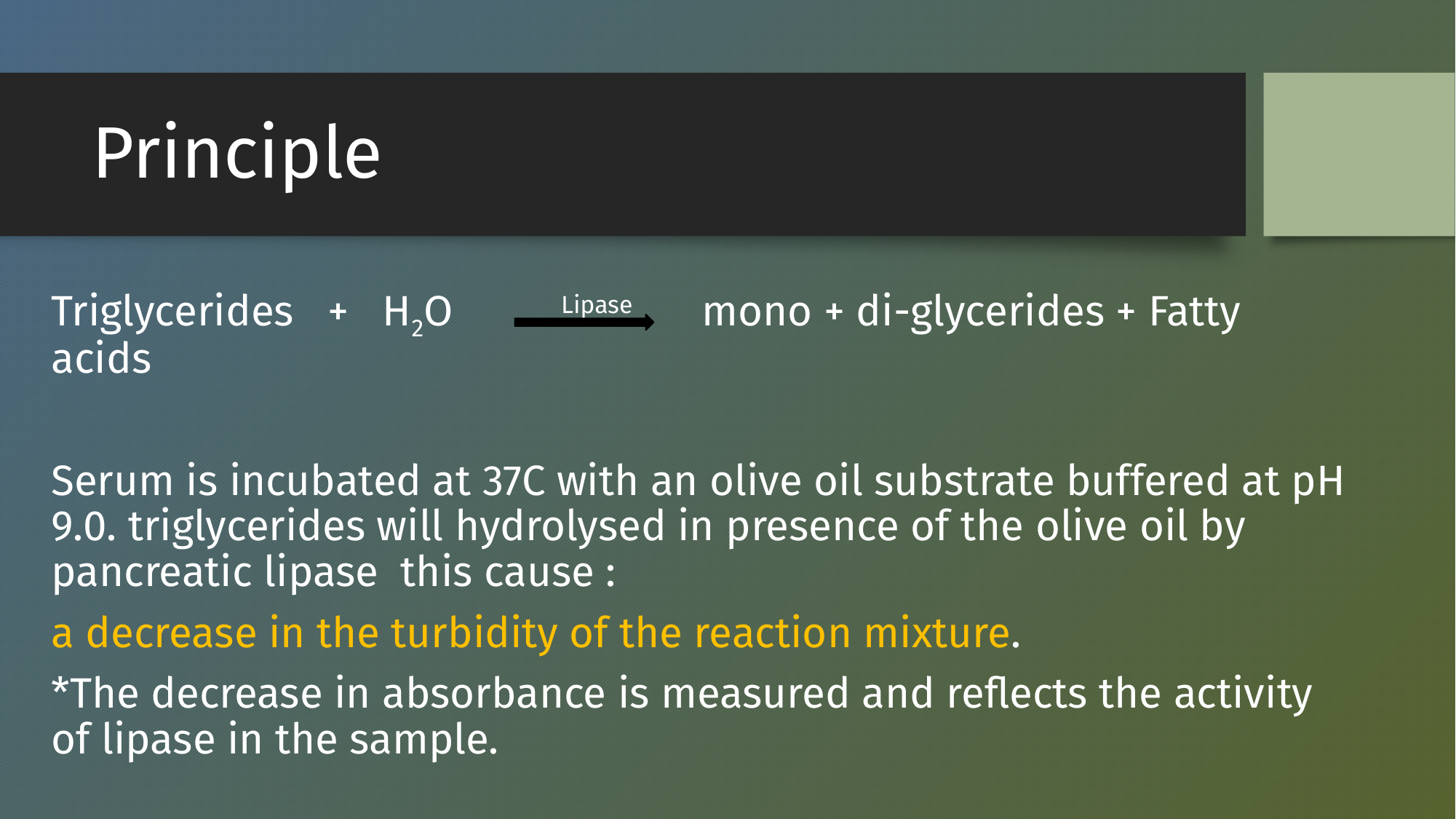

# Principle
Triglycerides   +   H2O          Lipase       mono + di-glycerides + Fatty acids

Serum is incubated at 37C with an olive oil substrate buffered at pH 9.0. triglycerides will hydrolysed in presence of the olive oil by pancreatic lipase  this cause :
a decrease in the turbidity of the reaction mixture.
*The decrease in absorbance is measured and reflects the activity of lipase in the sample.